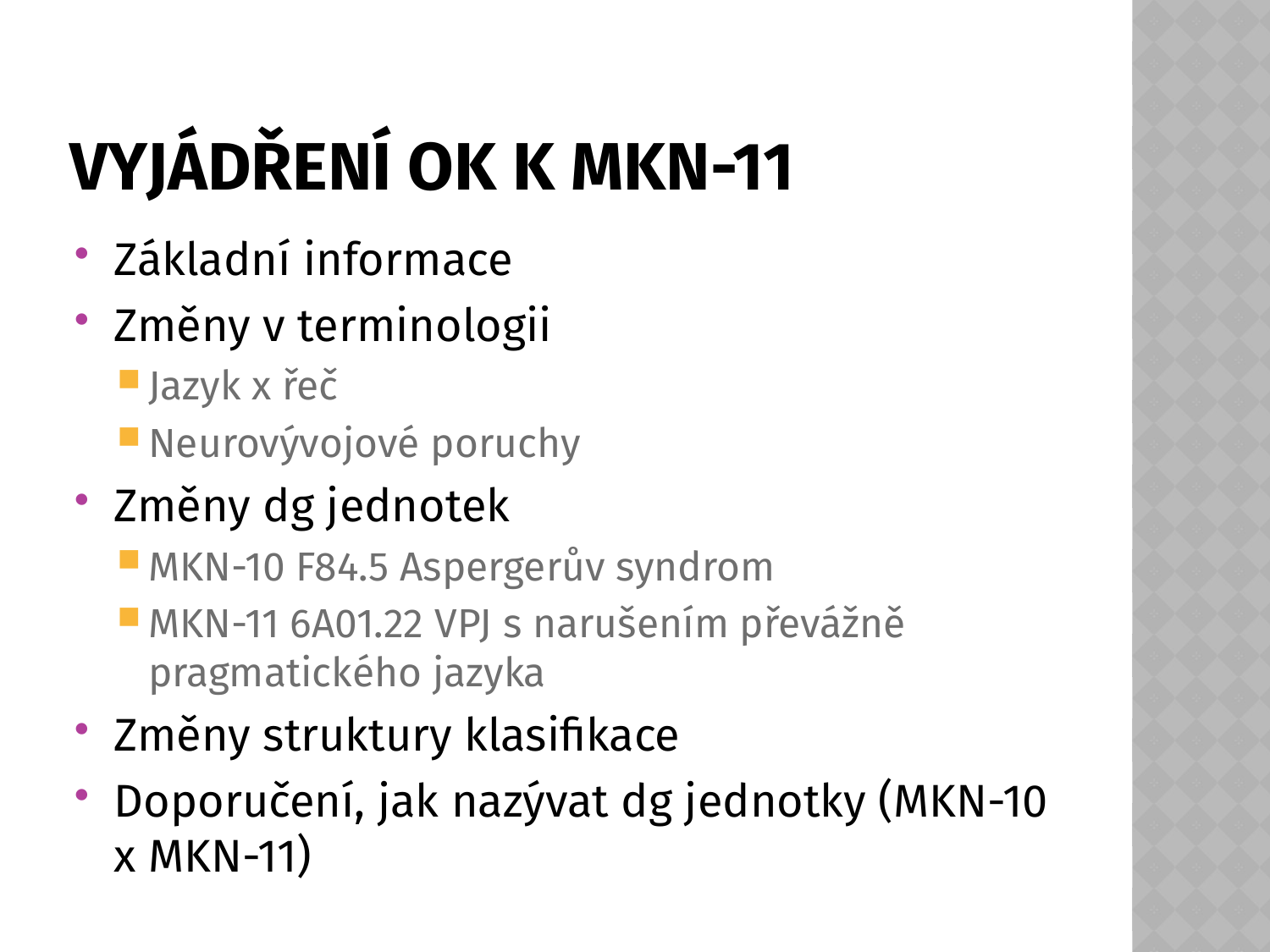

# Vyjádření ok k mkn-11
Základní informace
Změny v terminologii
Jazyk x řeč
Neurovývojové poruchy
Změny dg jednotek
MKN-10 F84.5 Aspergerův syndrom
MKN-11 6A01.22 VPJ s narušením převážně pragmatického jazyka
Změny struktury klasifikace
Doporučení, jak nazývat dg jednotky (MKN-10 x MKN-11)